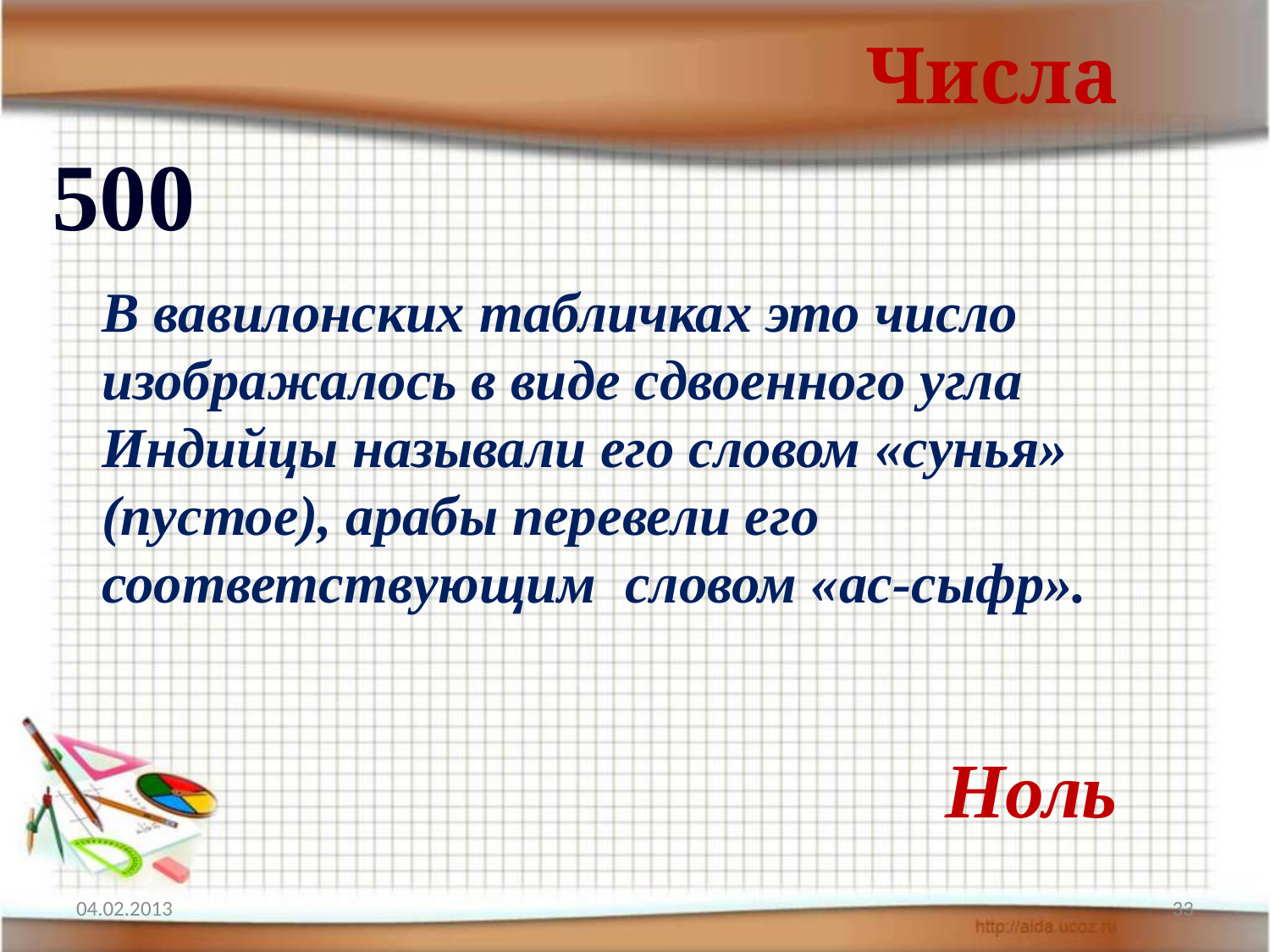

Числа
500
В вавилонских табличках это число изображалось в виде сдвоенного угла
Индийцы называли его словом «сунья» (пустое), арабы перевели его
соответствующим  словом «ас-сыфр».
Ноль
04.02.2013
33